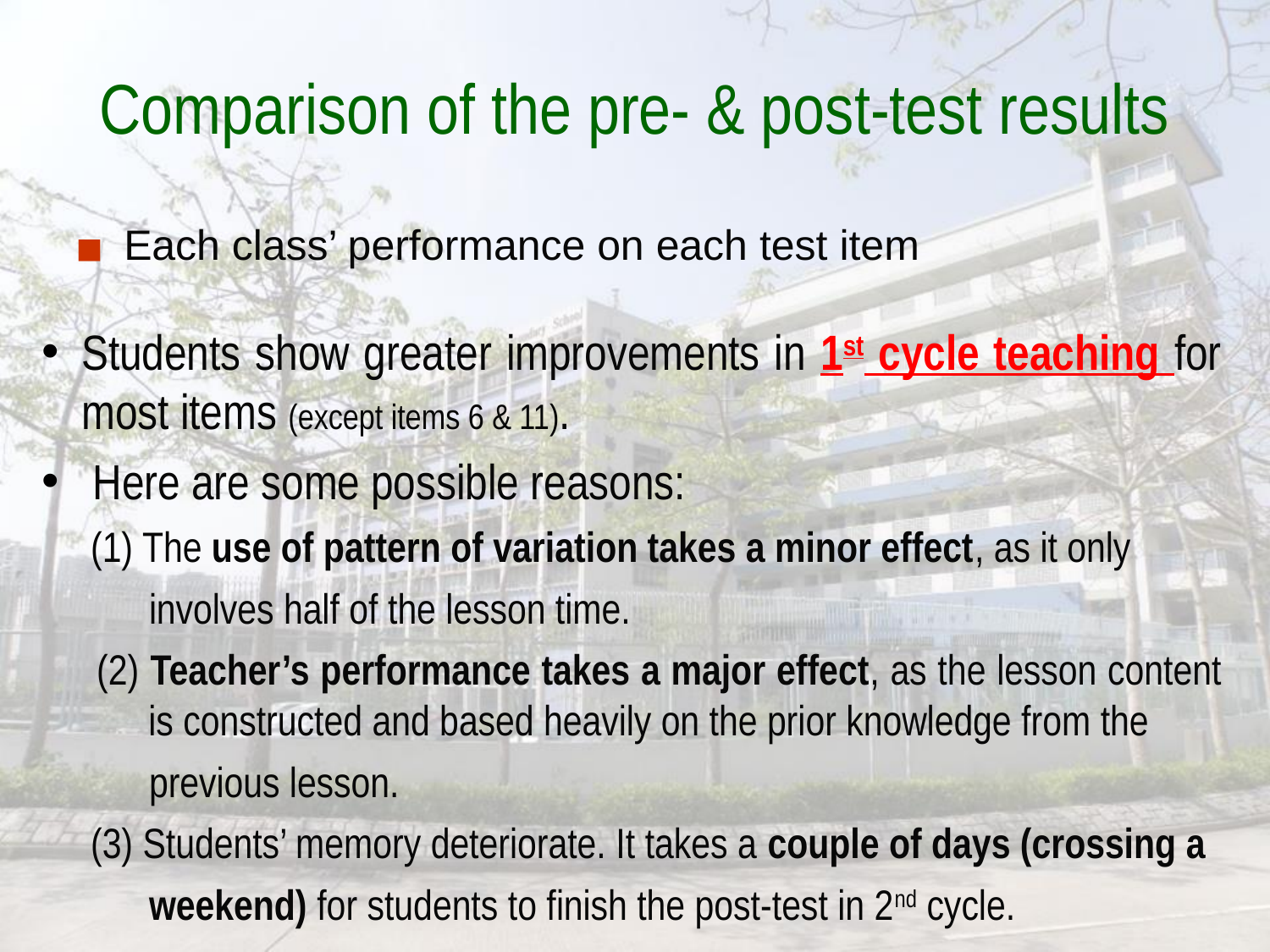

Comparison of the pre- & post-test results
Each class’ performance on each test item
Students show greater improvements in 1st cycle teaching for most items (except items 6 & 11).
 Here are some possible reasons:
     (1) The use of pattern of variation takes a minor effect, as it only
           involves half of the lesson time.
     (2) Teacher’s performance takes a major effect, as the lesson content
           is constructed and based heavily on the prior knowledge from the
           previous lesson.
     (3) Students’ memory deteriorate. It takes a couple of days (crossing a
           weekend) for students to finish the post-test in 2nd cycle.